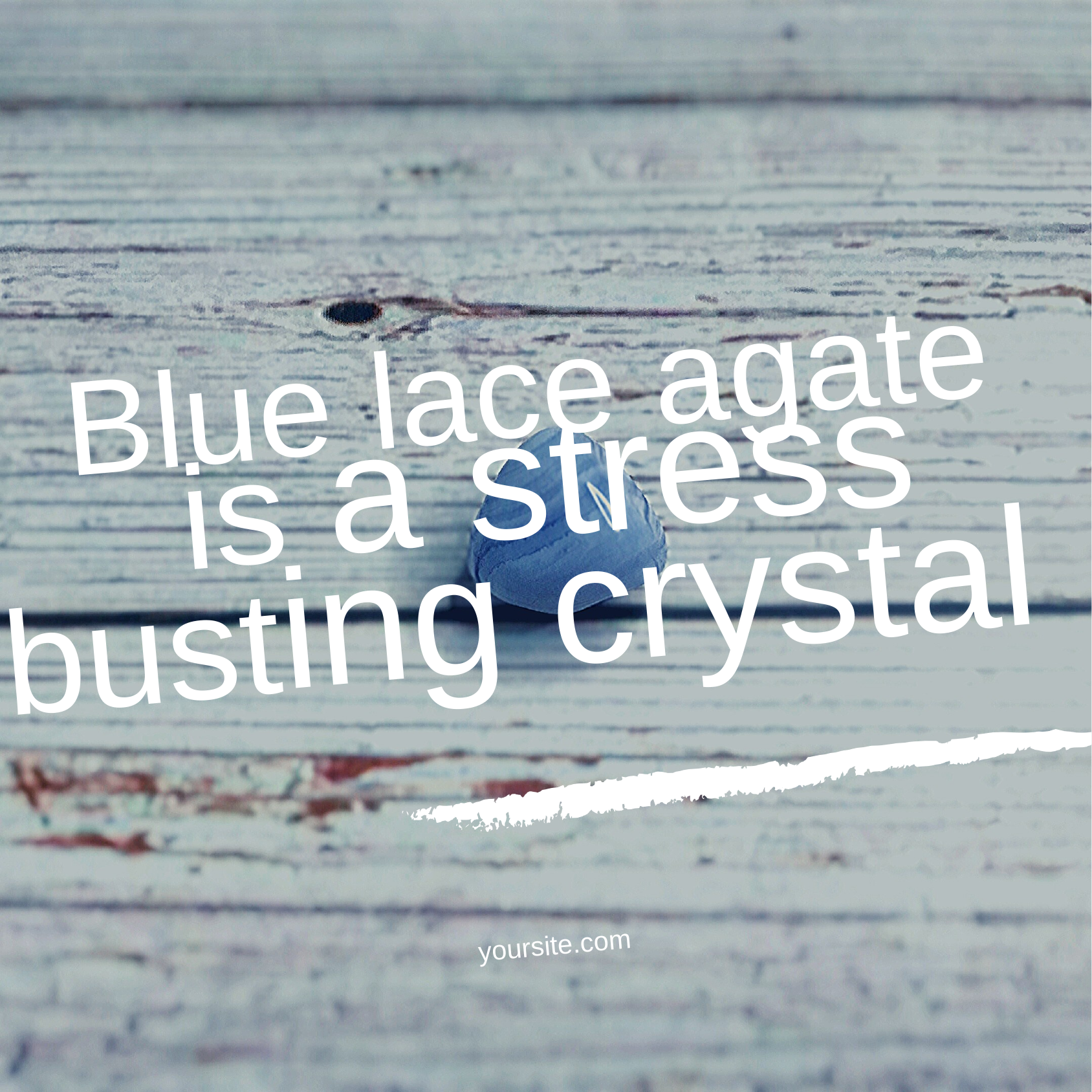

Blue lace agate
is a stress
busting crystal

yoursite.com